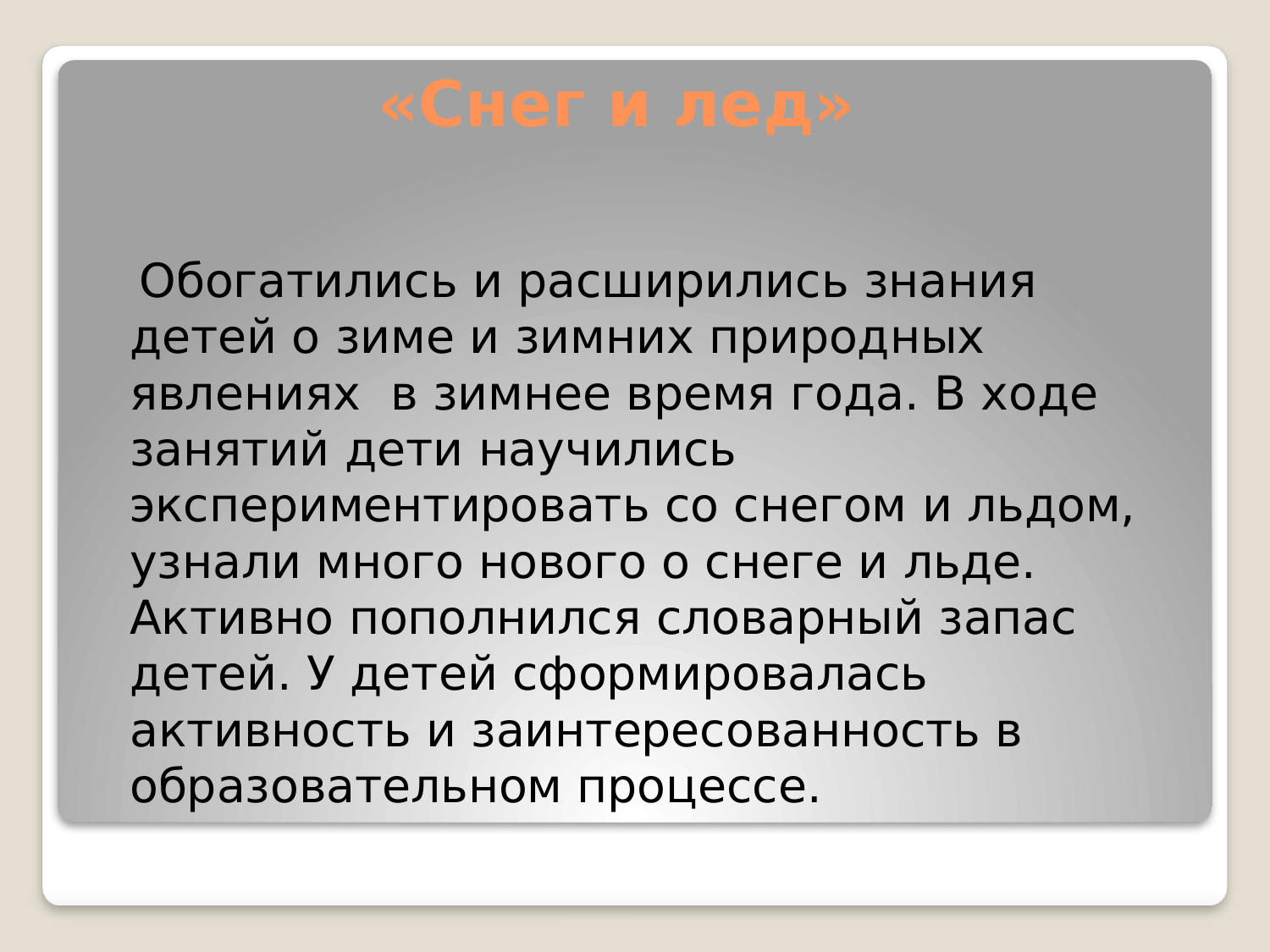

# «Снег и лед»
   Обогатились и расширились знания детей о зиме и зимних природных явлениях  в зимнее время года. В ходе занятий дети научились экспериментировать со снегом и льдом, узнали много нового о снеге и льде. Активно пополнился словарный запас детей. У детей сформировалась активность и заинтересованность в образовательном процессе.